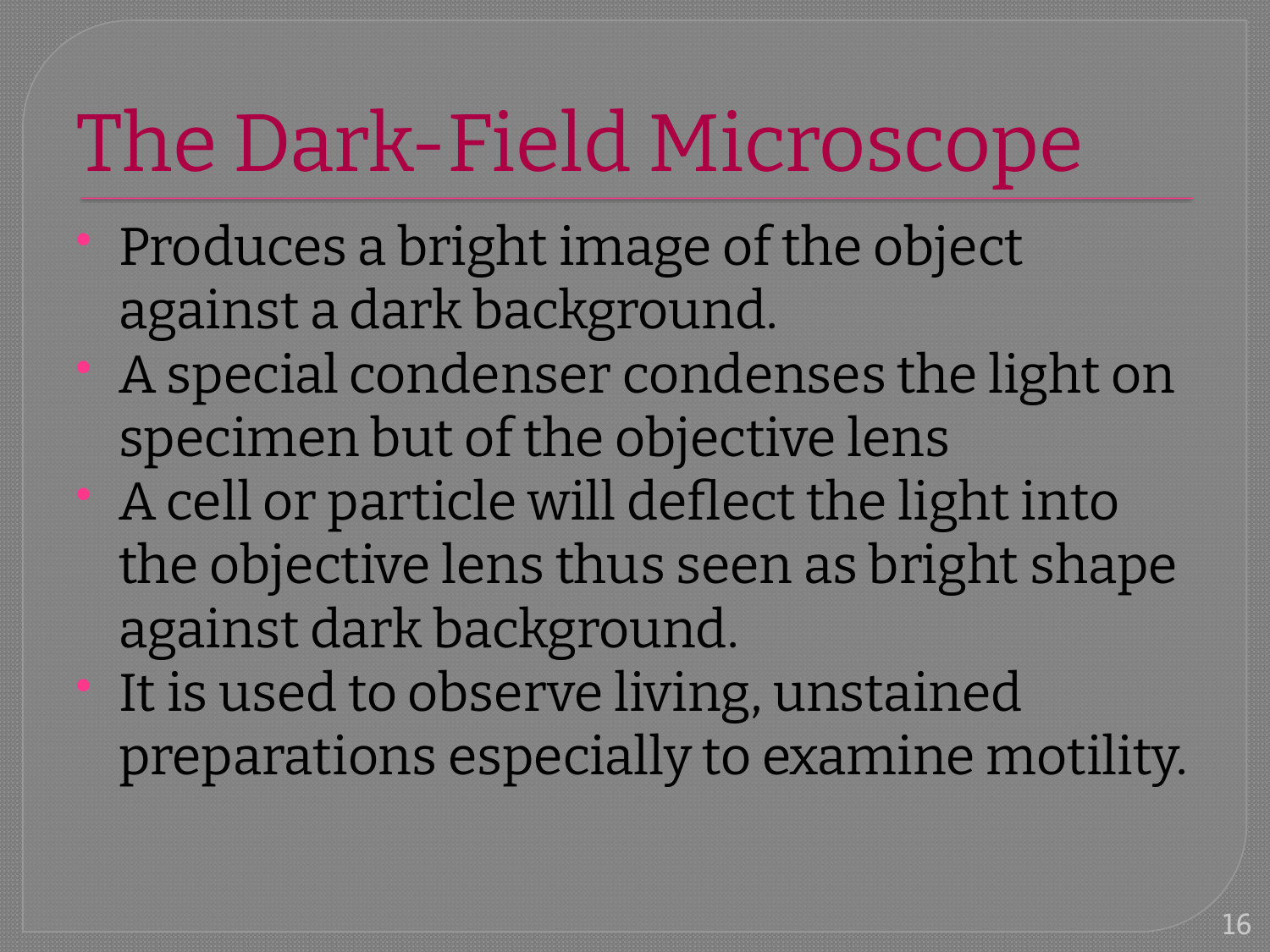

# The Dark-Field Microscope
Produces a bright image of the object against a dark background.
A special condenser condenses the light on specimen but of the objective lens
A cell or particle will deflect the light into the objective lens thus seen as bright shape against dark background.
It is used to observe living, unstained preparations especially to examine motility.
16